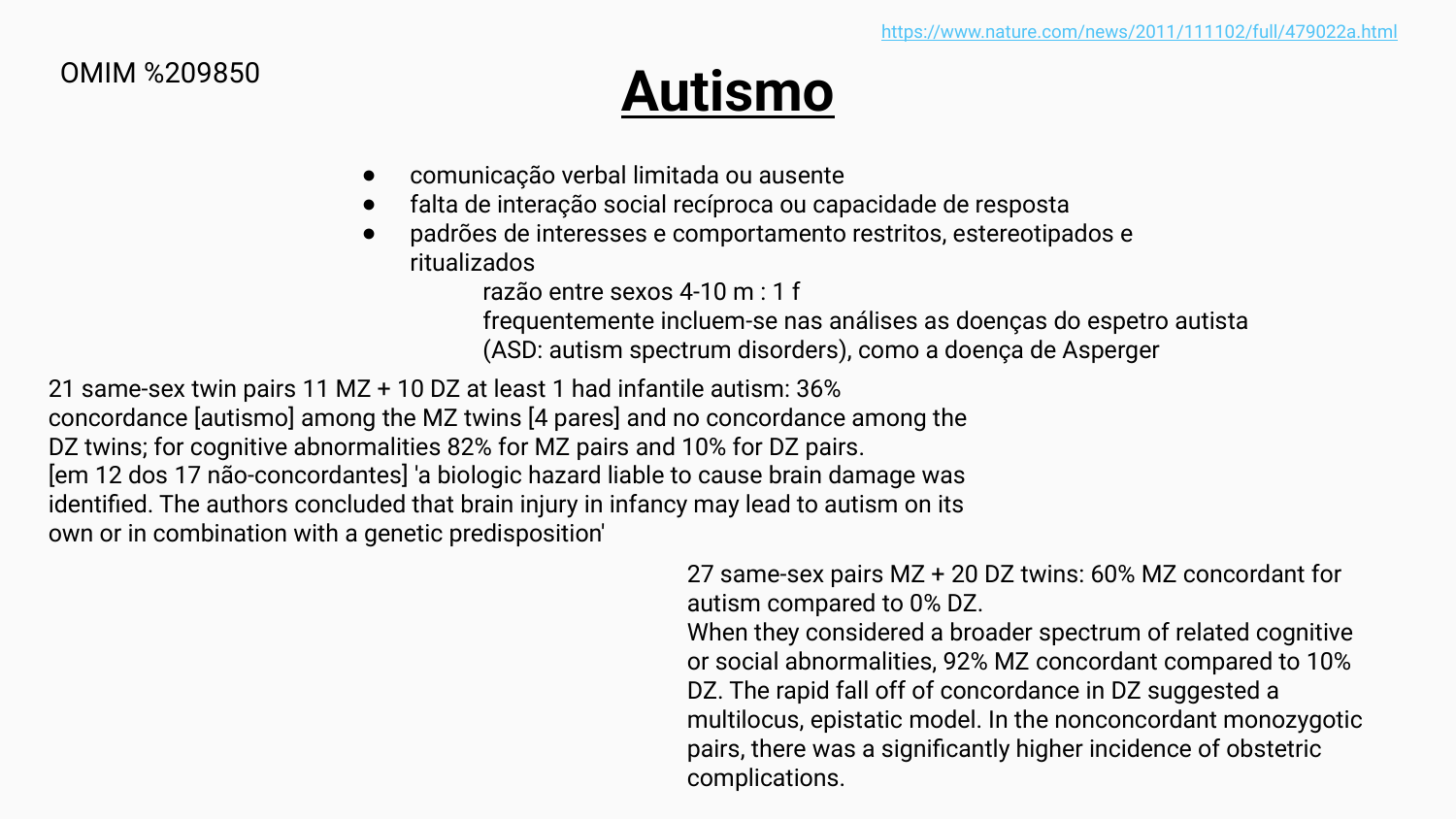

﻿https://www.nature.com/news/2011/111102/full/479022a.html
﻿OMIM %209850
﻿Autismo
﻿comunicação verbal limitada ou ausente
falta de interação social recíproca ou capacidade de resposta
padrões de interesses e comportamento restritos, estereotipados e ritualizados
razão entre sexos 4-10 m : 1 f
frequentemente incluem-se nas análises as doenças do espetro autista (ASD: autism spectrum disorders), como a doença de Asperger
﻿21 same-sex twin pairs 11 MZ + 10 DZ at least 1 had infantile autism: 36% concordance [autismo] among the MZ twins [4 pares] and no concordance among the DZ twins; for cognitive abnormalities 82% for MZ pairs and 10% for DZ pairs.
[em 12 dos 17 não-concordantes] 'a biologic hazard liable to cause brain damage was identified. The authors concluded that brain injury in infancy may lead to autism on its own or in combination with a genetic predisposition'
﻿27 same-sex pairs MZ + 20 DZ twins: 60% MZ concordant for autism compared to 0% DZ.
When they considered a broader spectrum of related cognitive or social abnormalities, 92% MZ concordant compared to 10% DZ. The rapid fall off of concordance in DZ suggested a multilocus, epistatic model. In the nonconcordant monozygotic pairs, there was a significantly higher incidence of obstetric complications.